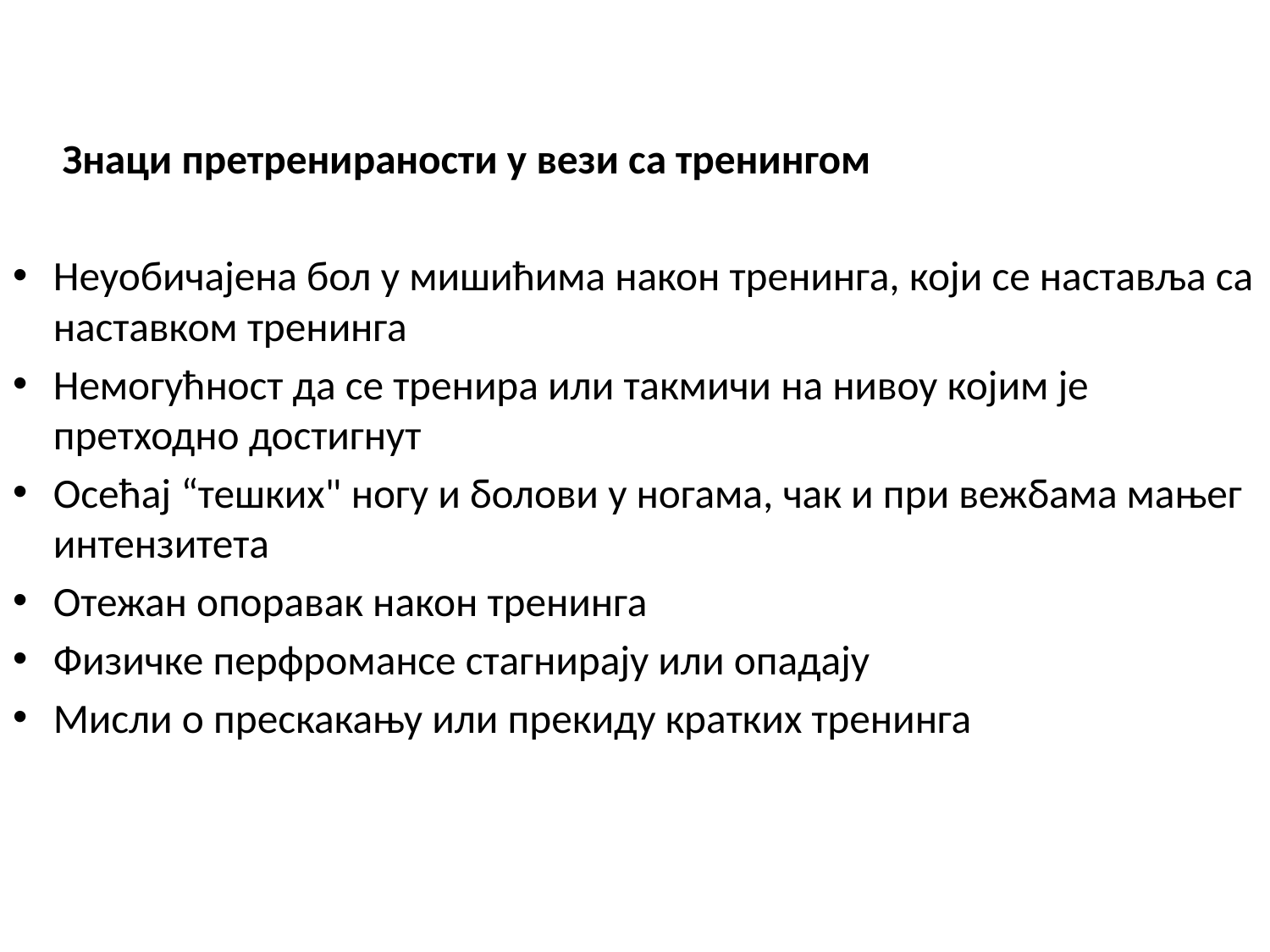

Знаци претренираности у вези са тренингом

Неуобичајена бол у мишићима након тренинга, који се наставља са наставком тренинга
Немогућност да се тренира или такмичи на нивоу којим је претходно достигнут
Осећај “тешких" ногу и болови у ногама, чак и при вежбама мањег интензитета
Отежан опоравак након тренинга
Физичке перфромансе стагнирају или опадају
Мисли о прескакању или прекиду кратких тренинга